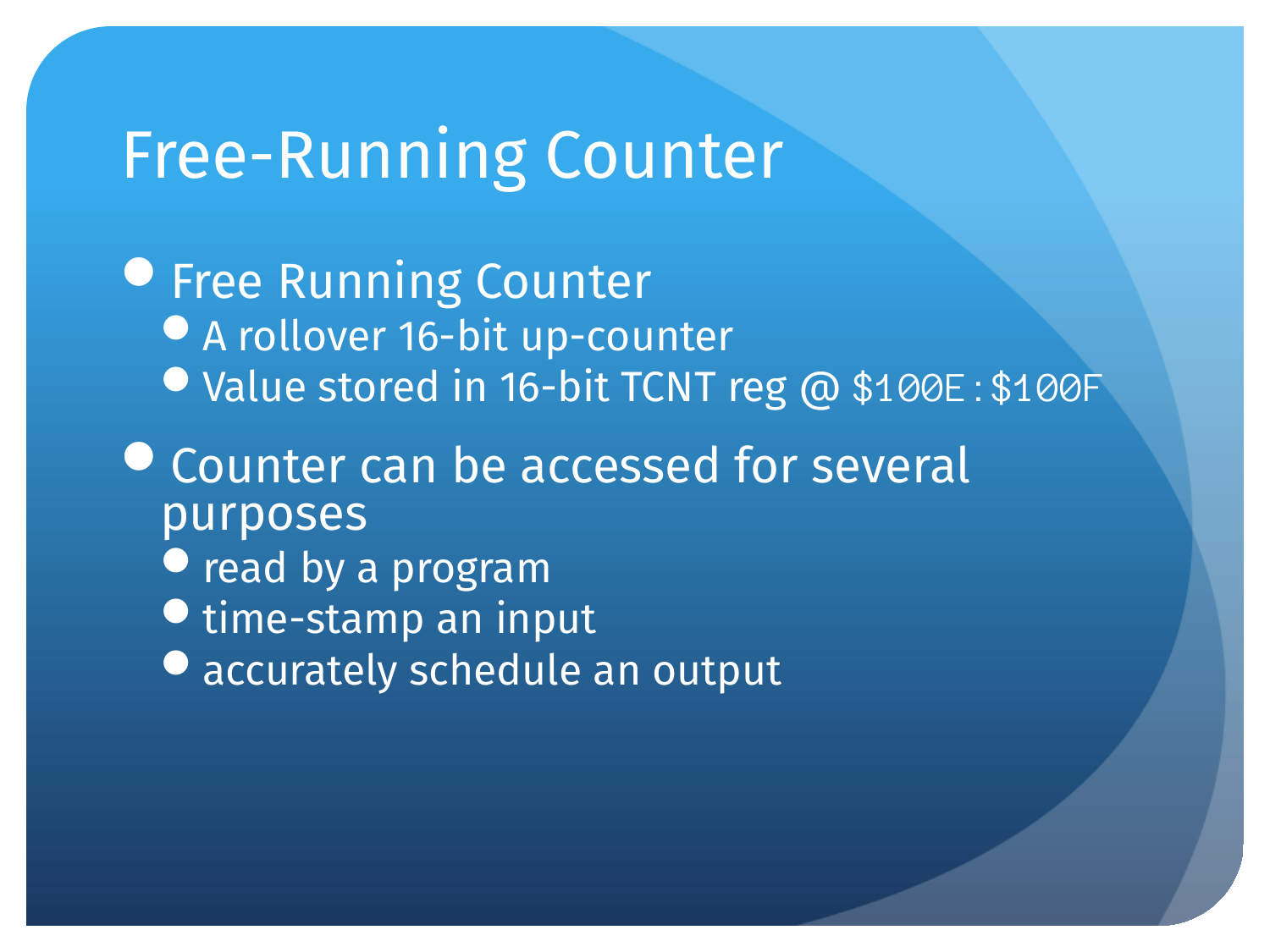

# Free-Running Counter
Free Running Counter
A rollover 16-bit up-counter
Value stored in 16-bit TCNT reg @ $100E:$100F
Counter can be accessed for several purposes
read by a program
time-stamp an input
accurately schedule an output